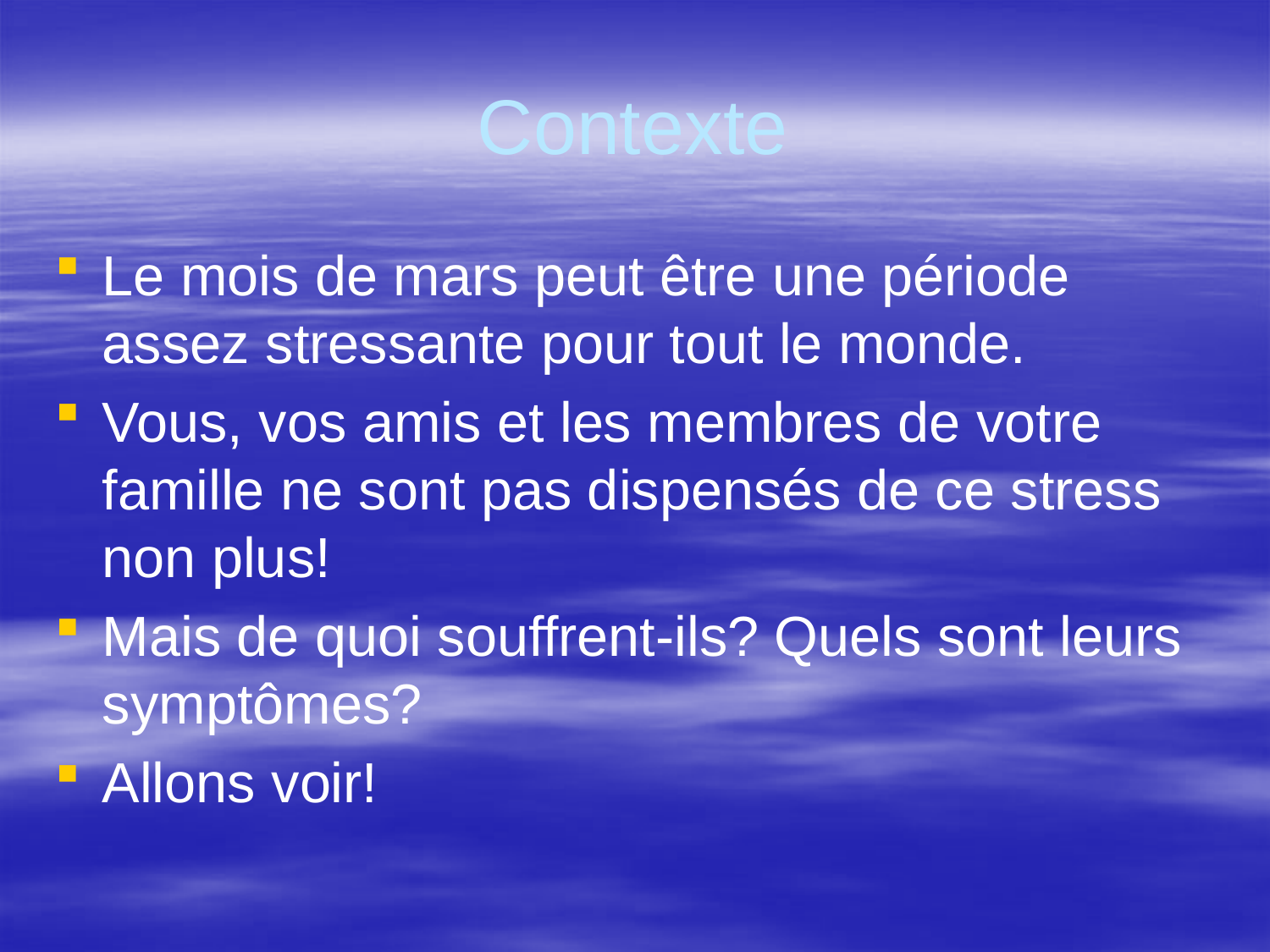

# Contexte
Le mois de mars peut être une période assez stressante pour tout le monde.
Vous, vos amis et les membres de votre famille ne sont pas dispensés de ce stress non plus!
Mais de quoi souffrent-ils? Quels sont leurs symptômes?
Allons voir!